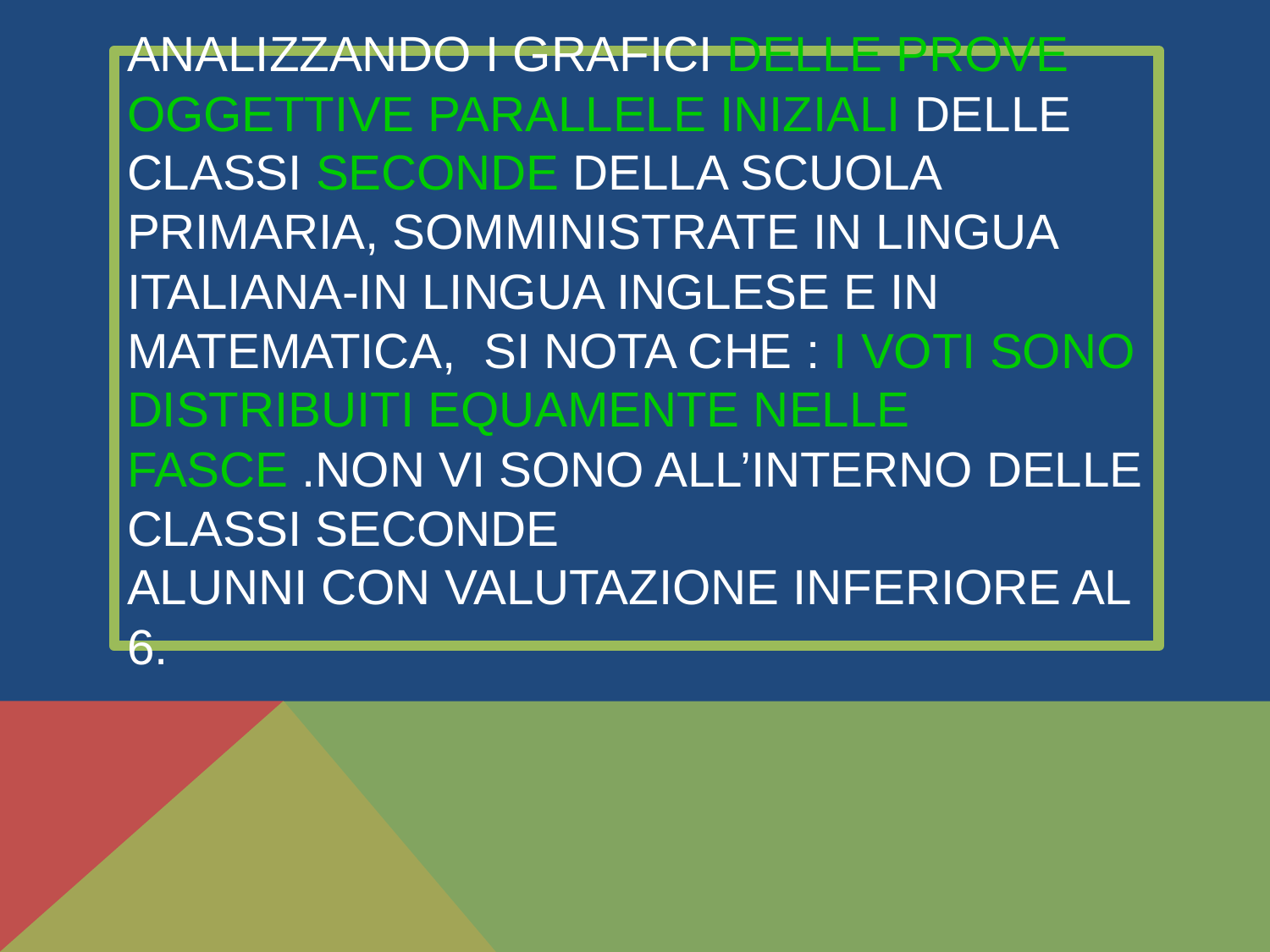

# ANALIZZANDO I GRAFICI delle prove oggettive parallele INIZIALI delle classi SECONDE DELLA SCUOLA PRIMARIA, SOMMINISTRATE IN LINGUA ITALIANA-IN LINGUA INGLESE E IN MATEMATICA,  SI NOTA che : I VOTI SONO DISTRIBUITI EQUAMENTE NELLE FASCE .Non vi sono all’interno delle classi SECONDE alunni con valutazione inferiore al 6.